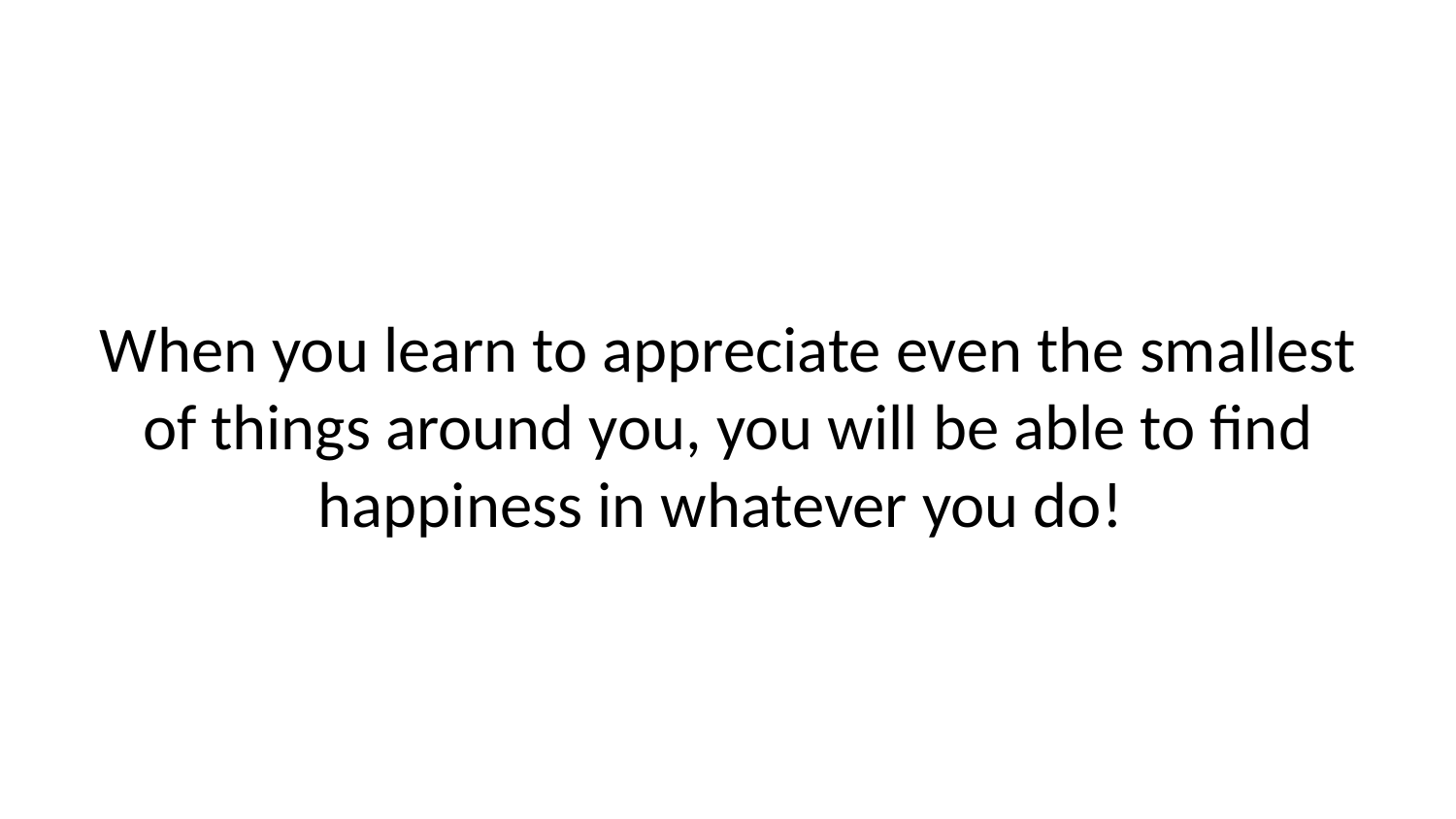

When you learn to appreciate even the smallest of things around you, you will be able to find happiness in whatever you do!